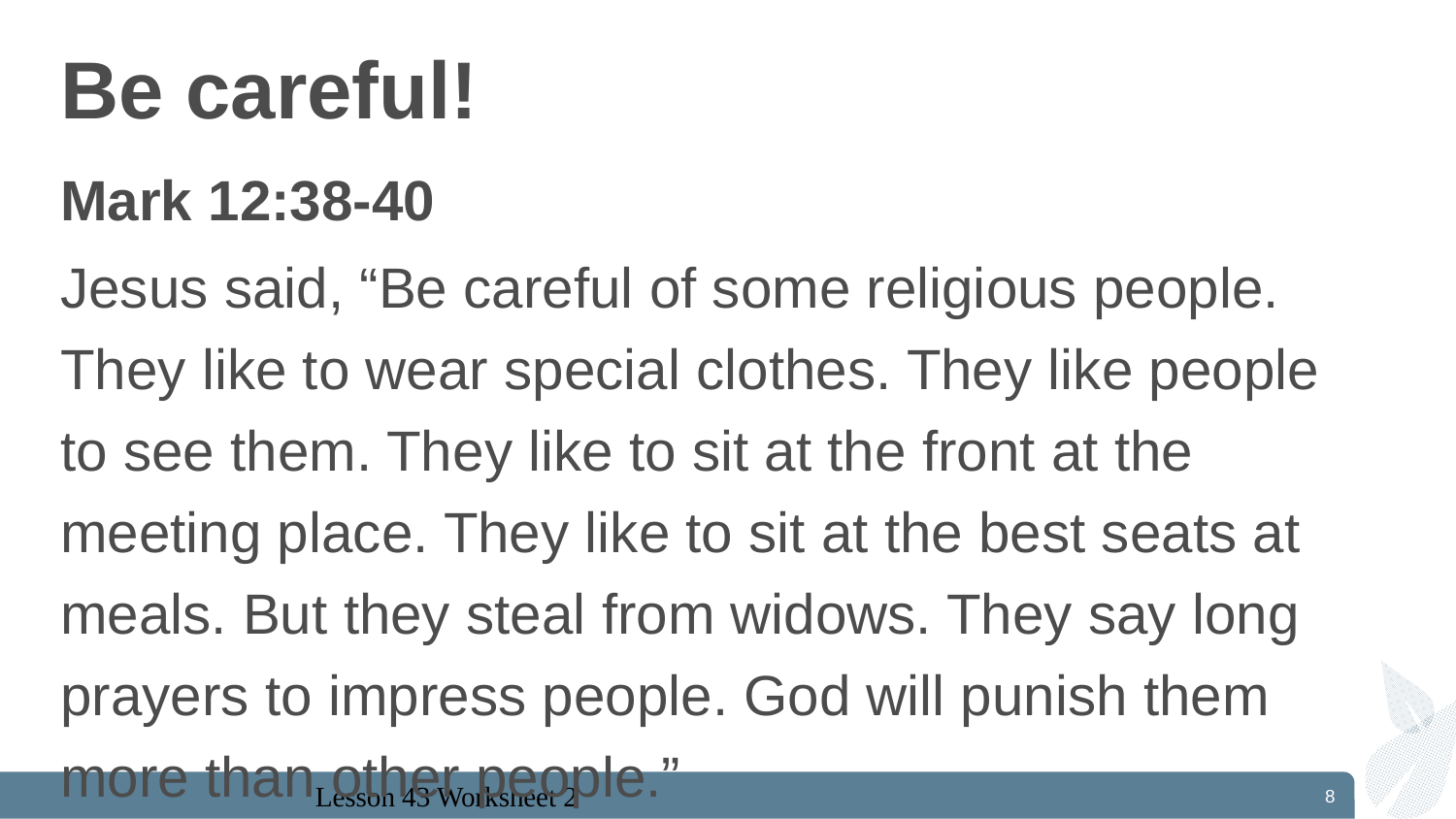

# Be careful!
Mark 12:38-40
Jesus said, “Be careful of some religious people. They like to wear special clothes. They like people to see them. They like to sit at the front at the meeting place. They like to sit at the best seats at meals. But they steal from widows. They say long prayers to impress people. God will punish them more than other people.”
8
Lesson 43 Worksheet 2